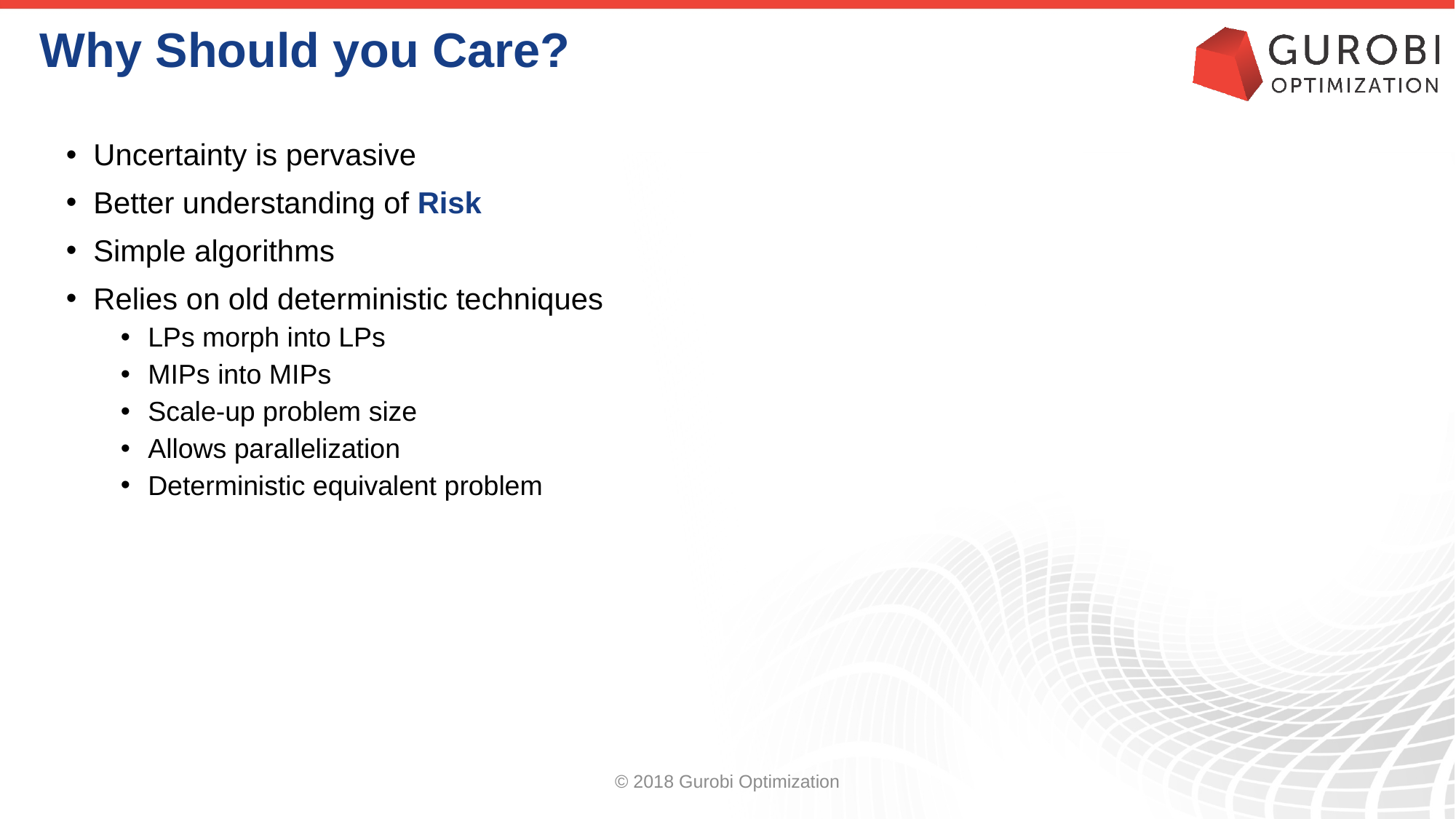

# Why Should you Care?
Uncertainty is pervasive
Better understanding of Risk
Simple algorithms
Relies on old deterministic techniques
LPs morph into LPs
MIPs into MIPs
Scale-up problem size
Allows parallelization
Deterministic equivalent problem
© 2018 Gurobi Optimization